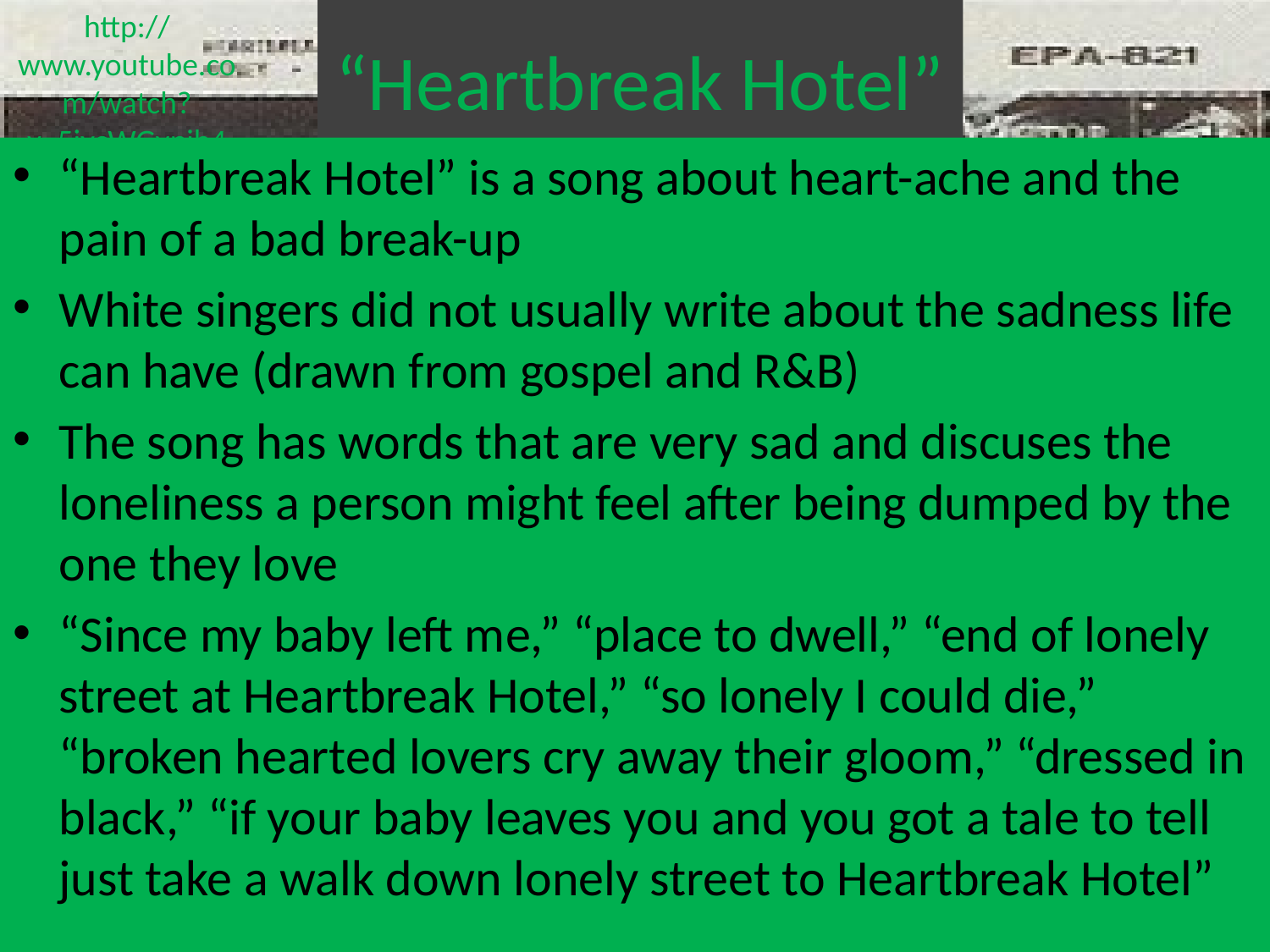

http://www.youtube.com/watch?v=5iycWGvpih4

# “Heartbreak Hotel”
“Heartbreak Hotel” is a song about heart-ache and the pain of a bad break-up
White singers did not usually write about the sadness life can have (drawn from gospel and R&B)
The song has words that are very sad and discuses the loneliness a person might feel after being dumped by the one they love
“Since my baby left me,” “place to dwell,” “end of lonely street at Heartbreak Hotel,” “so lonely I could die,” “broken hearted lovers cry away their gloom,” “dressed in black,” “if your baby leaves you and you got a tale to tell just take a walk down lonely street to Heartbreak Hotel”